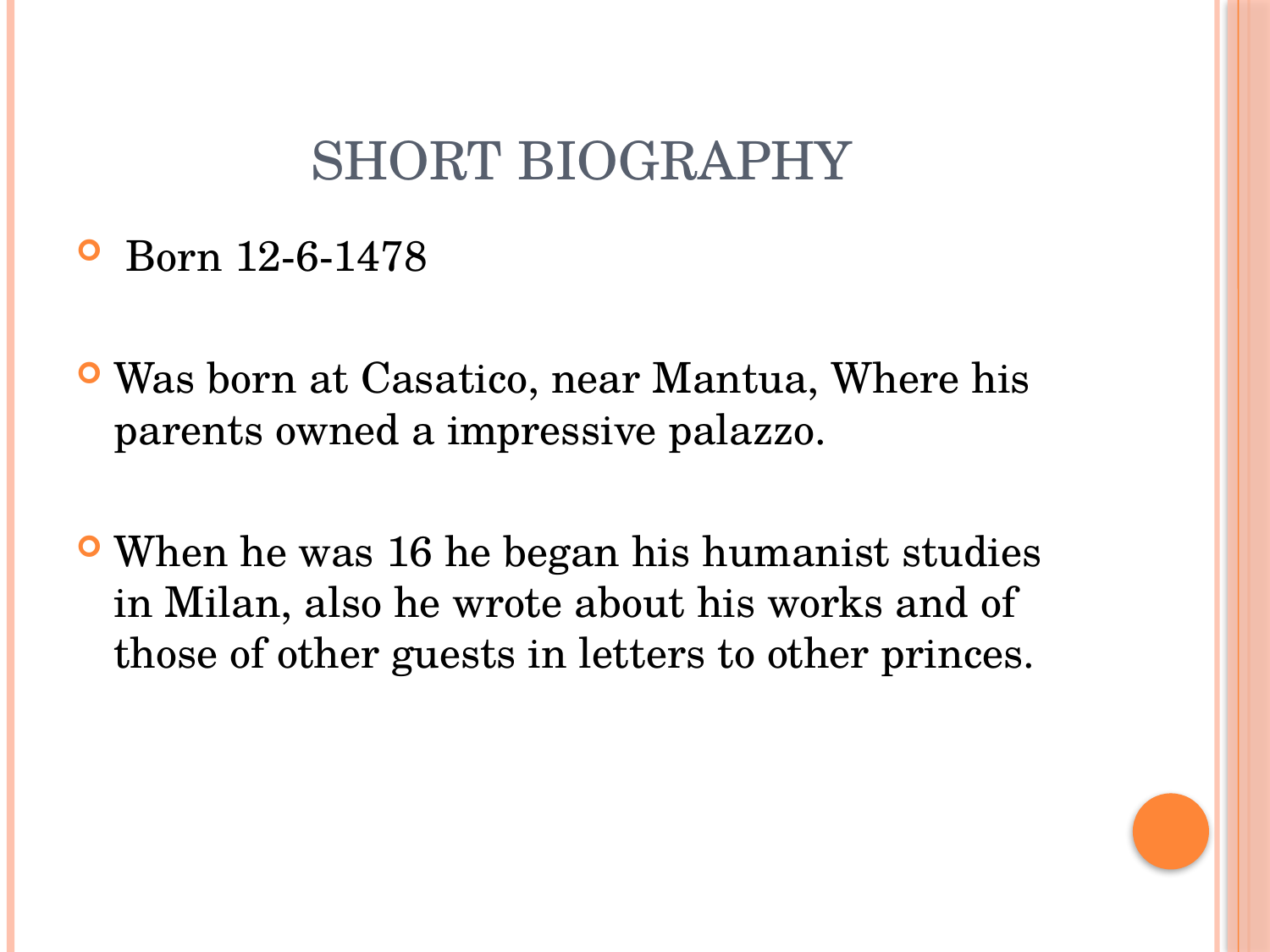

# Short Biography
 Born 12-6-1478

Was born at Casatico, near Mantua, Where his parents owned a impressive palazzo.

When he was 16 he began his humanist studies in Milan, also he wrote about his works and of those of other guests in letters to other princes.